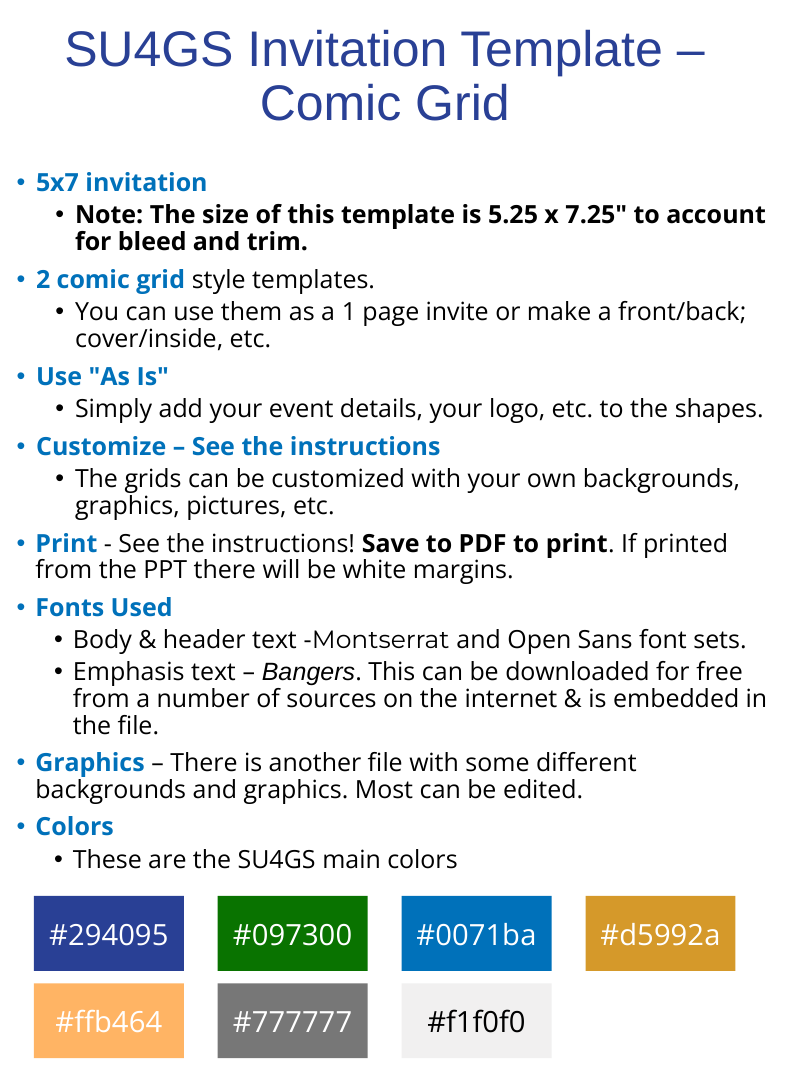

SU4GS Invitation Template – Comic Grid
5x7 invitation
Note: The size of this template is 5.25 x 7.25" to account for bleed and trim.
2 comic grid style templates.
You can use them as a 1 page invite or make a front/back; cover/inside, etc.
Use "As Is"
Simply add your event details, your logo, etc. to the shapes.
Customize – See the instructions
The grids can be customized with your own backgrounds, graphics, pictures, etc.
Print - See the instructions! Save to PDF to print. If printed from the PPT there will be white margins.
Fonts Used
Body & header text -Montserrat and Open Sans font sets.
Emphasis text – Bangers. This can be downloaded for free from a number of sources on the internet & is embedded in the file.
Graphics – There is another file with some different backgrounds and graphics. Most can be edited.
Colors
These are the SU4GS main colors
Printing - SAVE to pdf format to print without white margins!
#294095
#097300
#0071ba
#d5992a
#ffb464
#777777
#f1f0f0